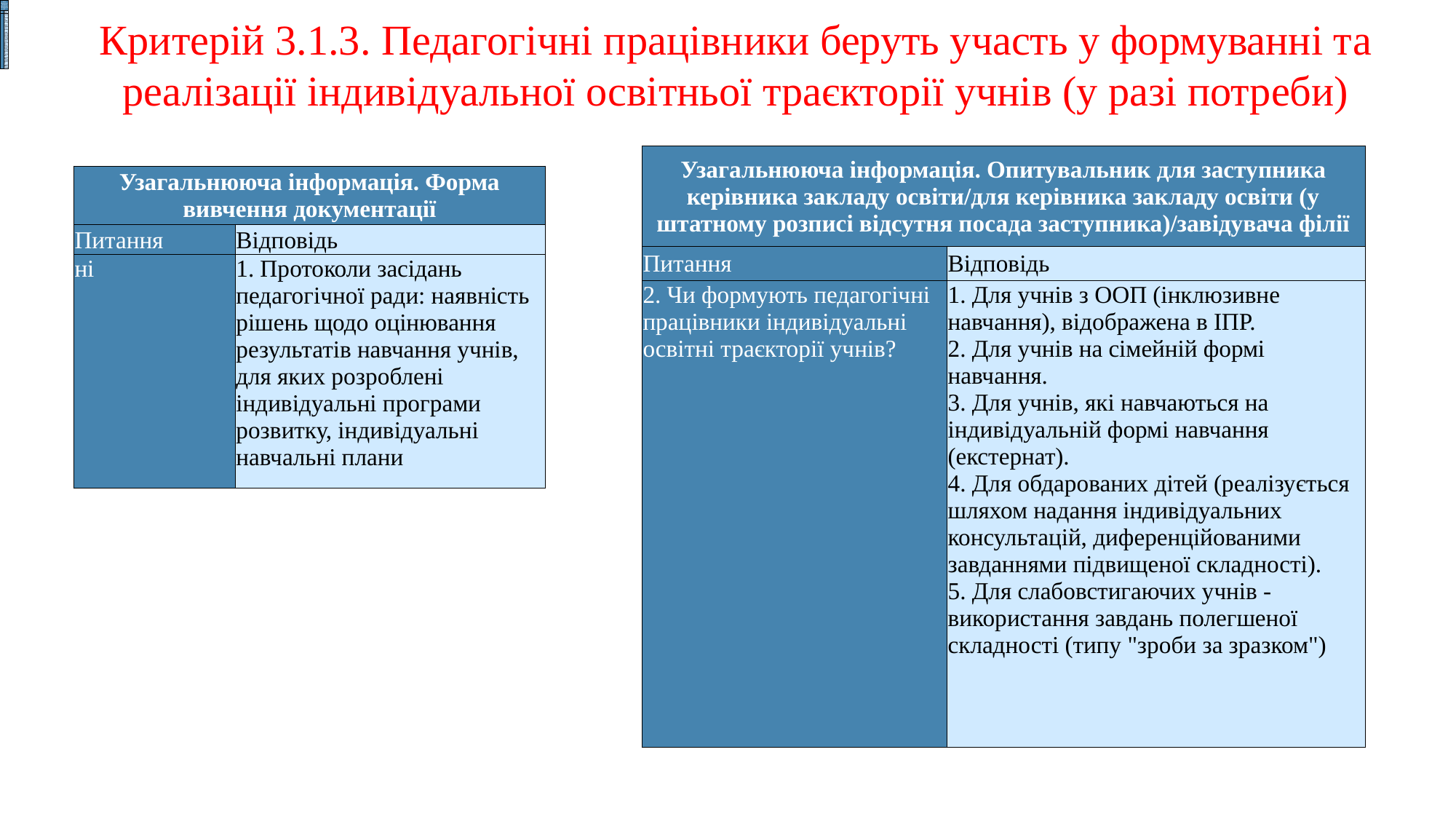

#
| Узагальнююча інформація. Форма вивчення документації |  |
| --- | --- |
| Питання | Відповідь |
| ні | 1. Протоколи засідань педагогічної ради: наявність рішень щодо оцінювання результатів навчання учнів, для яких розроблені індивідуальні програми розвитку, індивідуальні навчальні плани |
Критерій 3.1.3. Педагогічні працівники беруть участь у формуванні та реалізації індивідуальної освітньої траєкторії учнів (у разі потреби)
| Узагальнююча інформація. Опитувальник для заступника керівника закладу освіти/для керівника закладу освіти (у штатному розписі відсутня посада заступника)/завідувача філії |  |
| --- | --- |
| Питання | Відповідь |
| 2. Чи формують педагогічні працівники індивідуальні освітні траєкторії учнів? | 1. Для учнів з ООП (інклюзивне навчання), відображена в ІПР. 2. Для учнів на сімейній формі навчання. 3. Для учнів, які навчаються на індивідуальній формі навчання (екстернат). 4. Для обдарованих дітей (реалізується шляхом надання індивідуальних консультацій, диференційованими завданнями підвищеної складності). 5. Для слабовстигаючих учнів - використання завдань полегшеної складності (типу "зроби за зразком") |
| Узагальнююча інформація. Форма вивчення документації |  |
| --- | --- |
| Питання | Відповідь |
| ні | 1. Протоколи засідань педагогічної ради: наявність рішень щодо оцінювання результатів навчання учнів, для яких розроблені індивідуальні програми розвитку, індивідуальні навчальні плани |